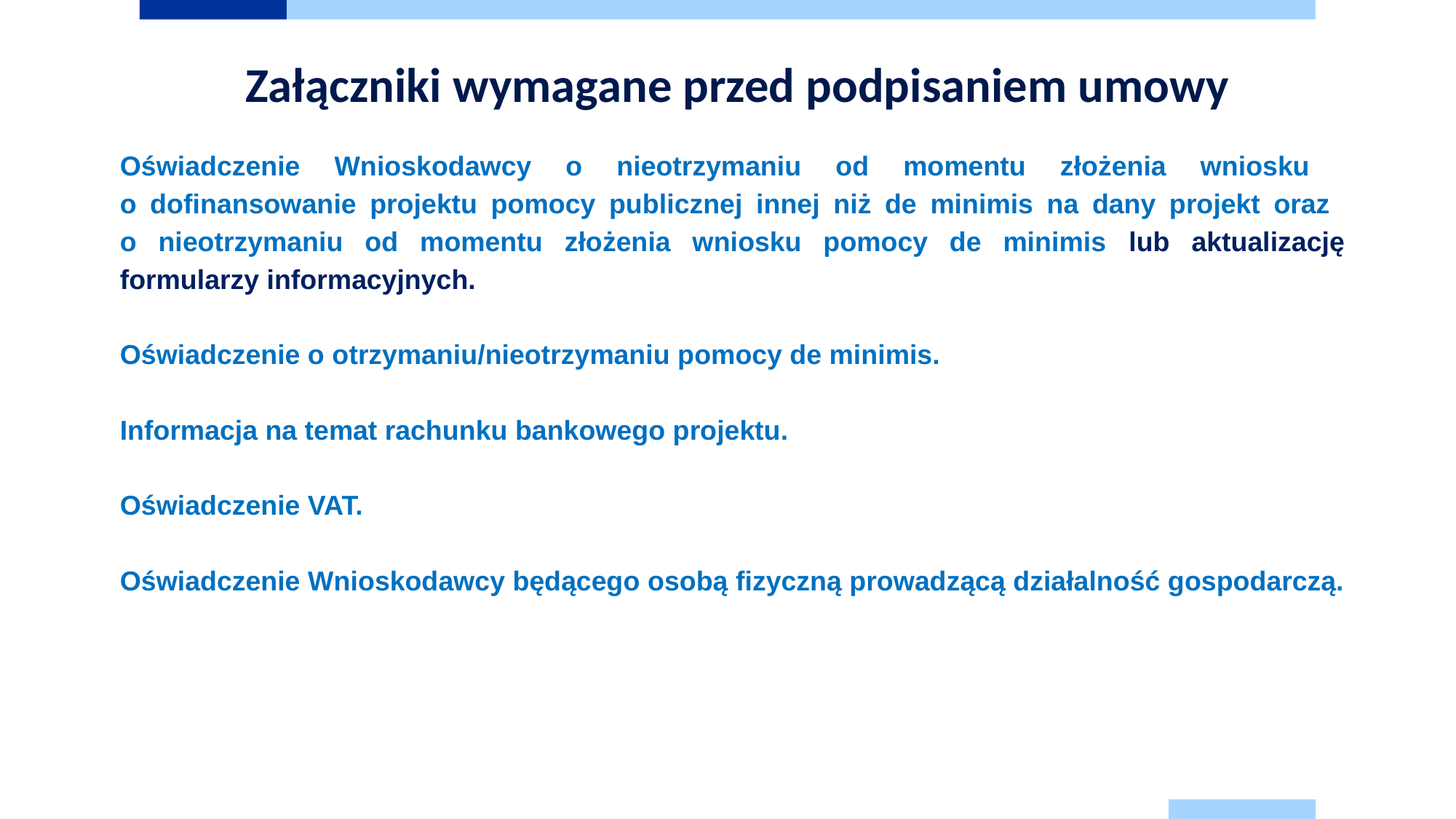

Załączniki wymagane przed podpisaniem umowy
Oświadczenie Wnioskodawcy o nieotrzymaniu od momentu złożenia wniosku
o dofinansowanie projektu pomocy publicznej innej niż de minimis na dany projekt oraz
o nieotrzymaniu od momentu złożenia wniosku pomocy de minimis lub aktualizację formularzy informacyjnych.

Oświadczenie o otrzymaniu/nieotrzymaniu pomocy de minimis.

Informacja na temat rachunku bankowego projektu.

Oświadczenie VAT.

Oświadczenie Wnioskodawcy będącego osobą fizyczną prowadzącą działalność gospodarczą.